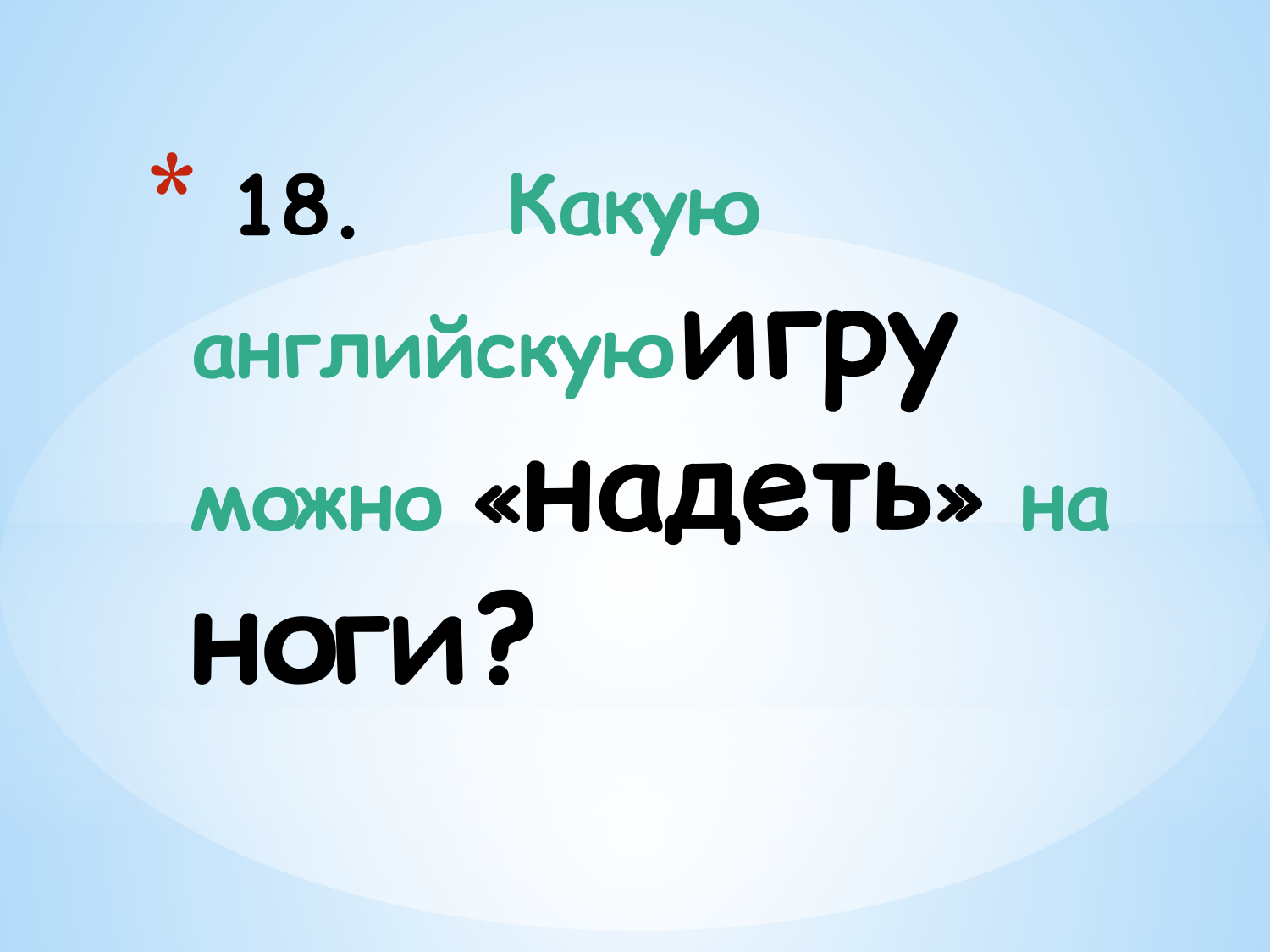

# 18.    Какую английскую игру можно «надеть» на ноги?